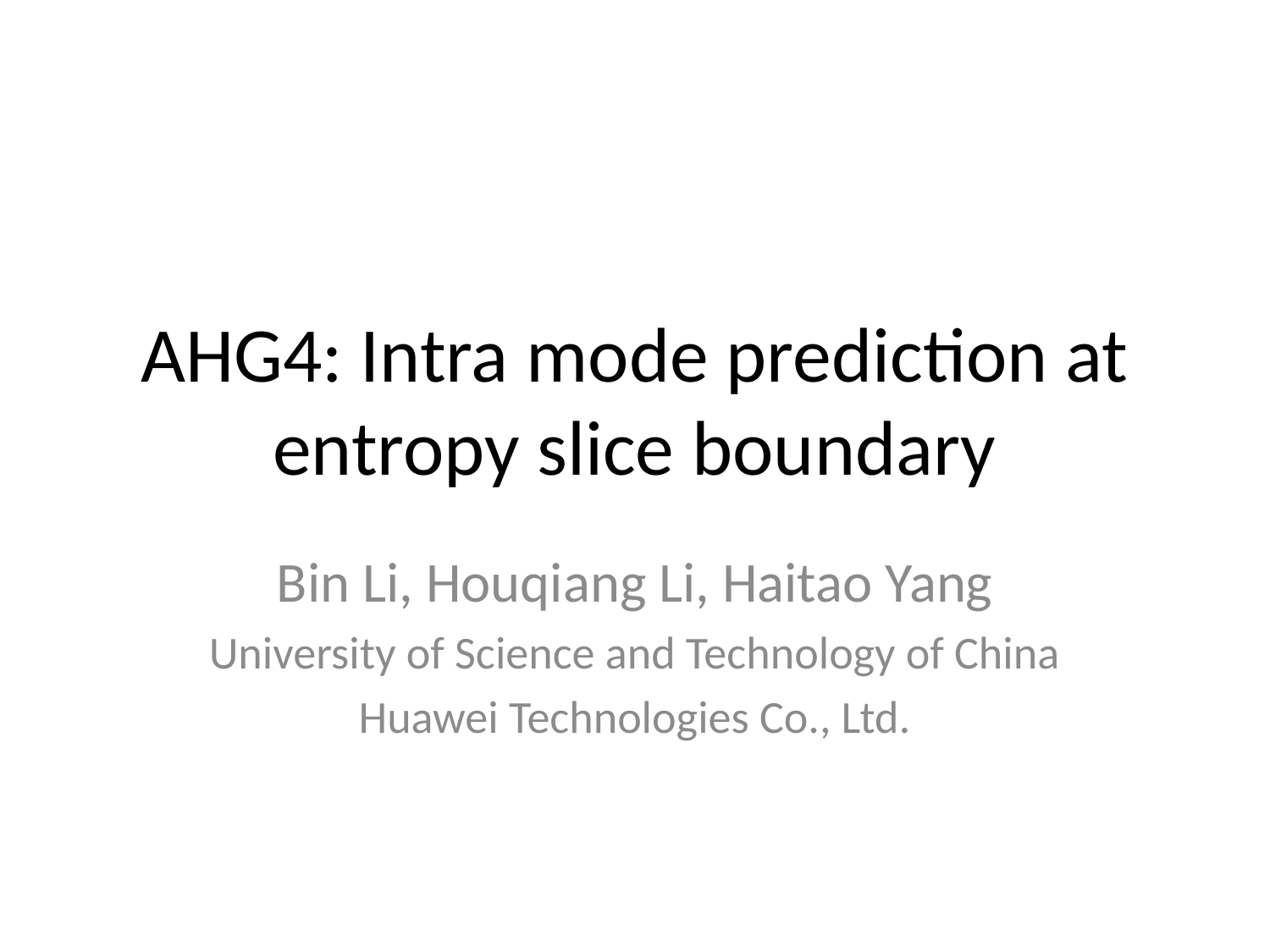

# AHG4: Intra mode prediction at entropy slice boundary
Bin Li, Houqiang Li, Haitao Yang
University of Science and Technology of China
Huawei Technologies Co., Ltd.